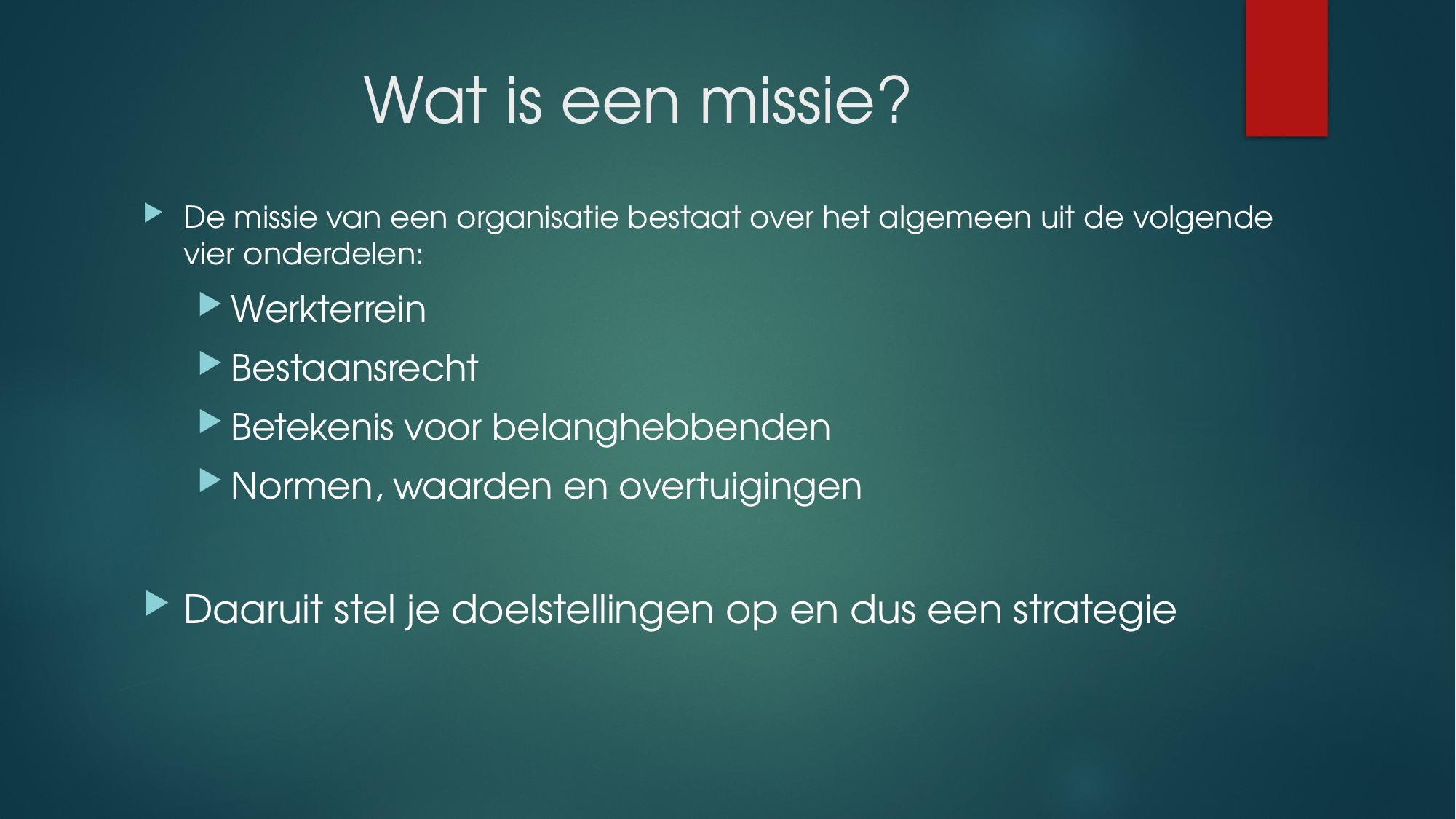

# Wat is een missie?
De missie van een organisatie bestaat over het algemeen uit de volgende vier onderdelen:﻿
Werkterrein
Bestaansrecht
Betekenis voor belanghebbenden
Normen, waarden en overtuigingen

Daaruit stel je doelstellingen op en dus een strategie